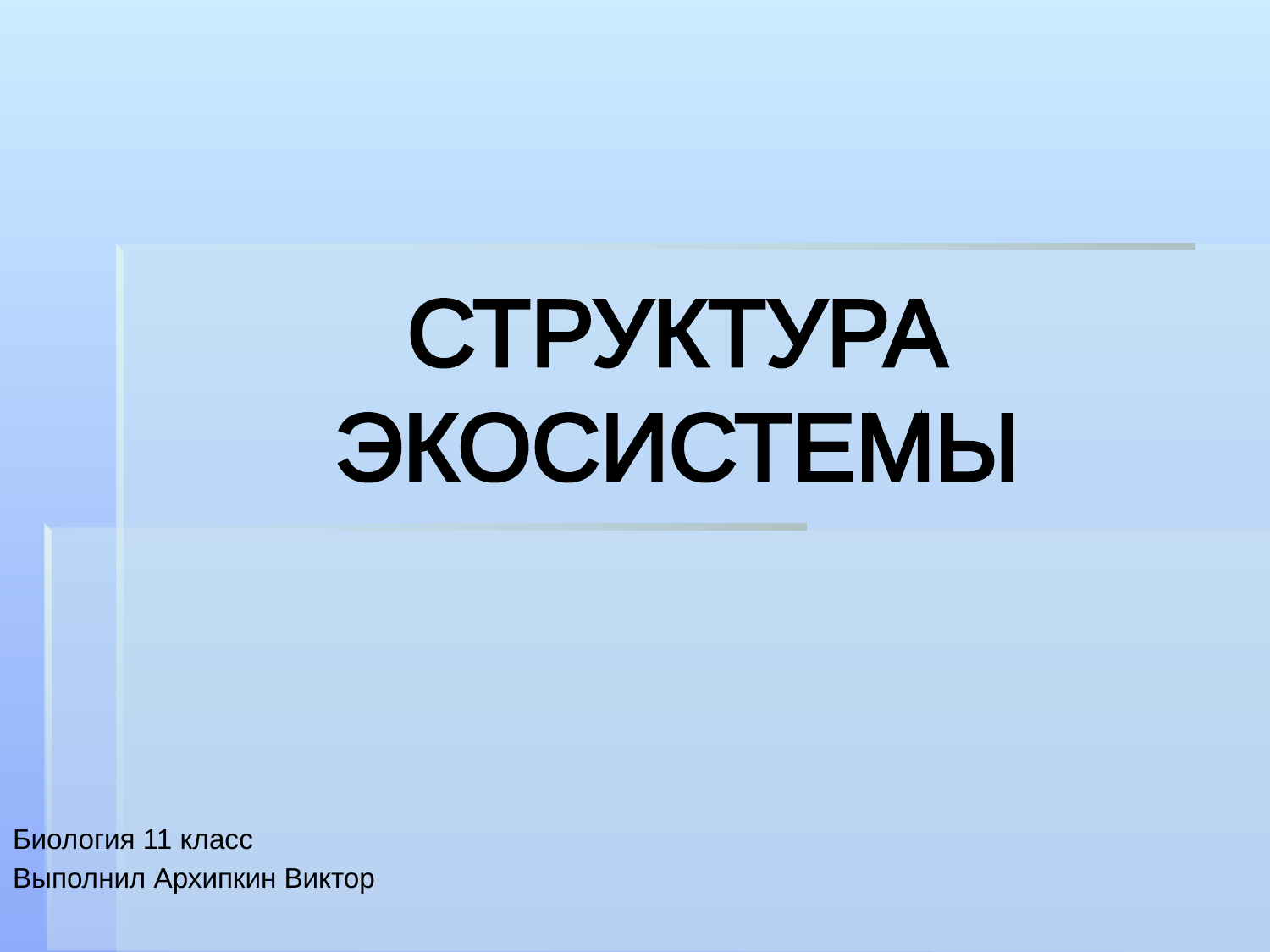

# СТРУКТУРА ЭКОСИСТЕМЫ
Биология 11 класс
Выполнил Архипкин Виктор